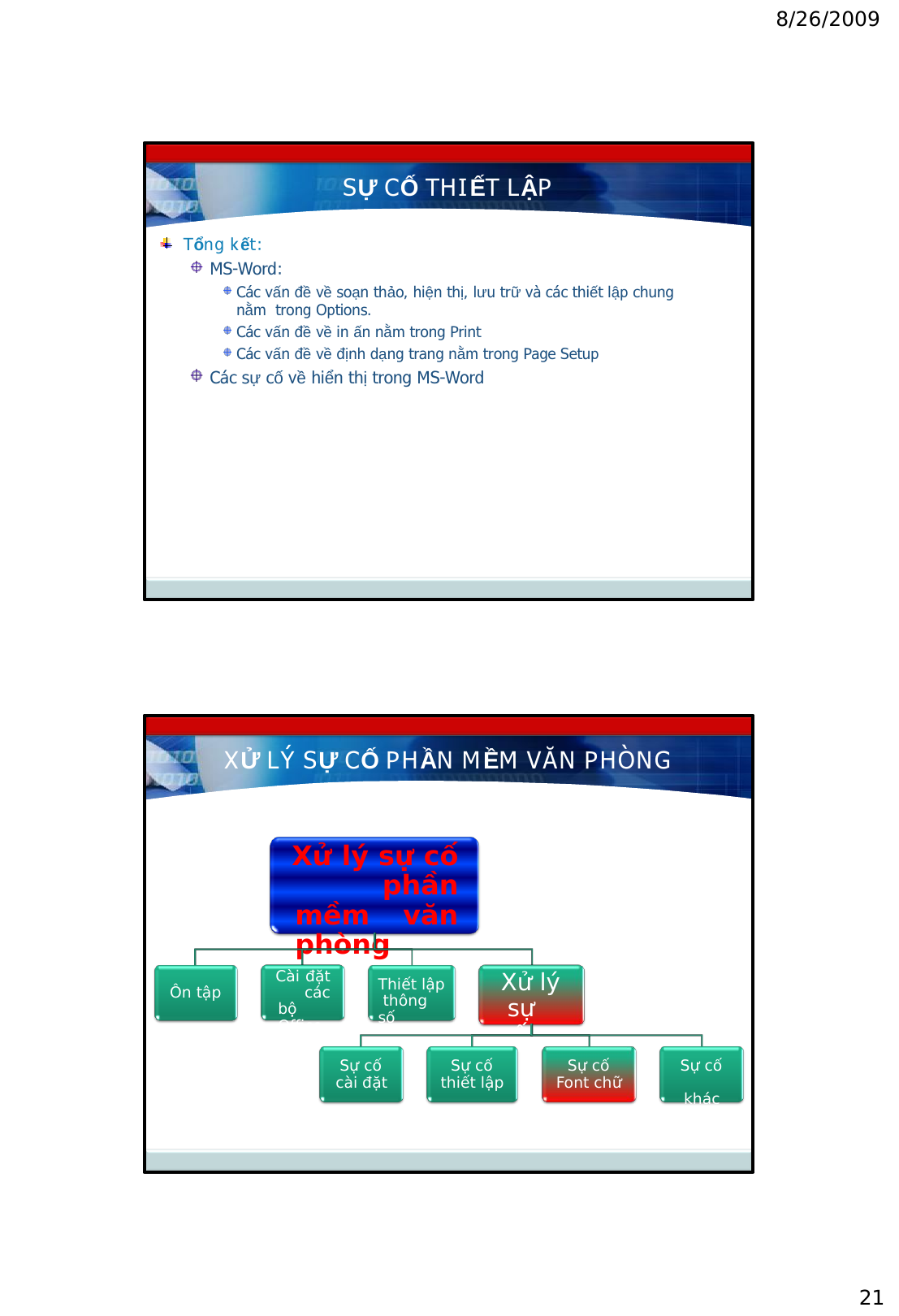

8/26/2009

SỰ CỐ THIẾT LẬP

Tổng kết:
MS-Word:
Các vấn đề về soạn thảo, hiện thị, lưu trữ và các thiết lập chung nằm  trong Options.
Các vấn đề về in ấn nằm trong Print
Các vấn đề về định dạng trang nằm trong Page Setup
Các sự cố về hiển thị trong MS-Word

XỬ LÝ SỰ CỐ PHẦN MỀM VĂN PHÒNG

Xử lý sự cố  phần mềm  văn phòng

Cài đặt  các bộ  Office
Xử lý  sự cố
Thiết lập  thông số
Ôn tập

Sự cố  cài đặt
Sự cố  thiết lập
Sự cố  Font chữ
Sự cố  khác

21